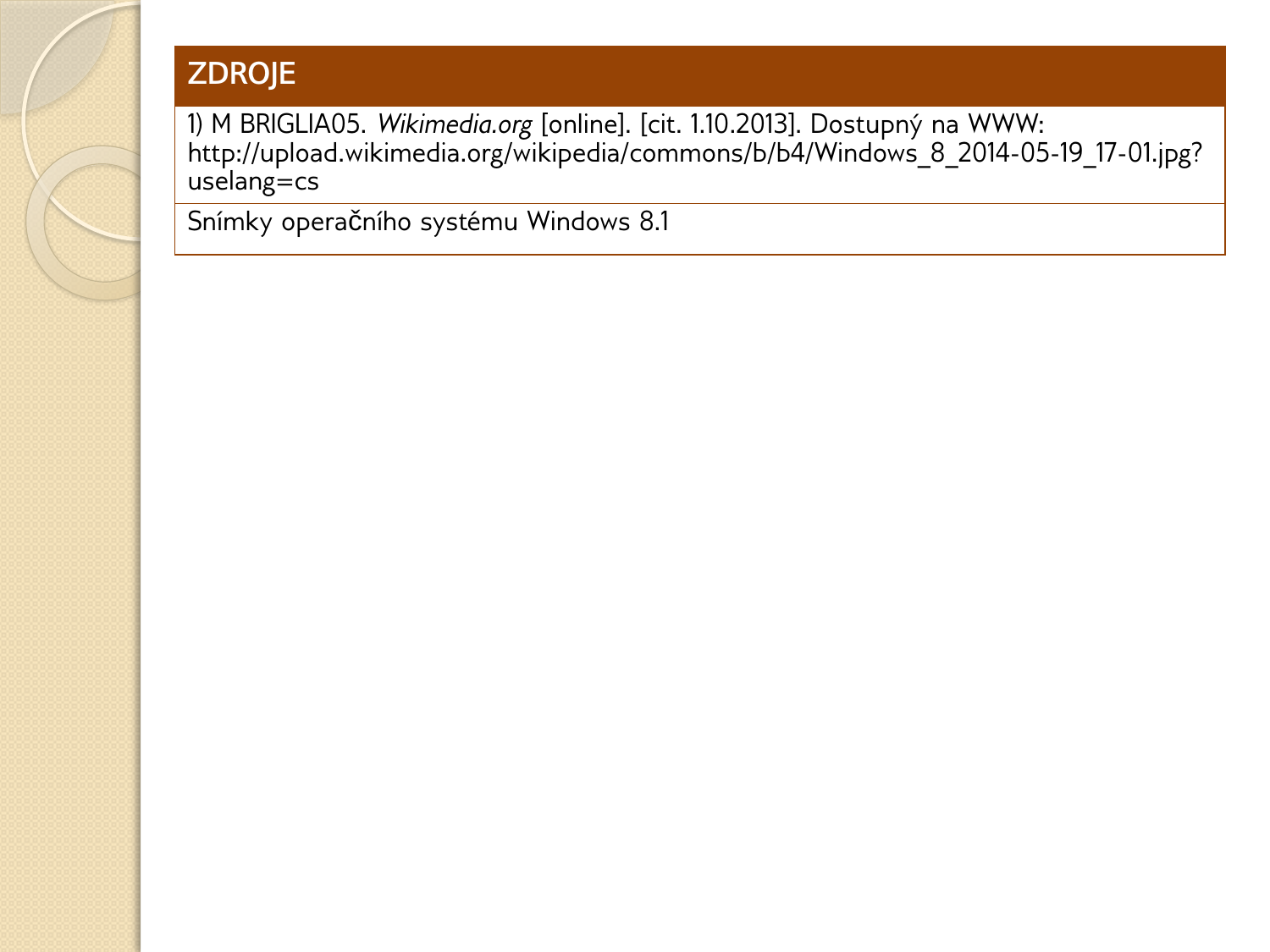

| ZDROJE |
| --- |
| 1) M BRIGLIA05. Wikimedia.org [online]. [cit. 1.10.2013]. Dostupný na WWW: http://upload.wikimedia.org/wikipedia/commons/b/b4/Windows\_8\_2014-05-19\_17-01.jpg?uselang=cs |
| Snímky operačního systému Windows 8.1 |